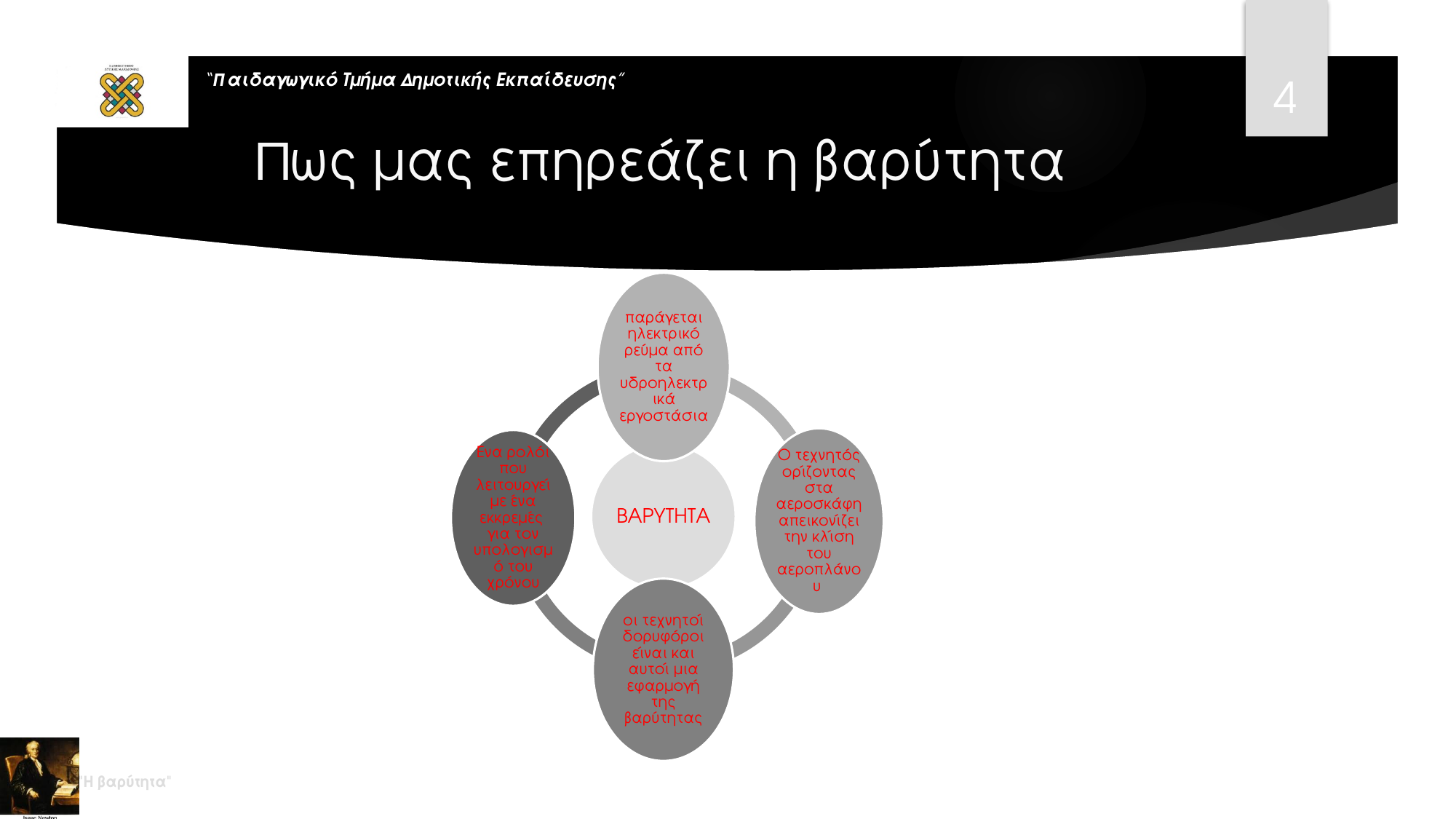

4
# Πως μας επηρεάζει η βαρύτητα
ΒΑΡΥΤΗΤΑ
παράγεται ηλεκτρικό ρεύμα από τα υδροηλεκτρικά εργοστάσια
Ο τεχνητός ορίζοντας στα αεροσκάφη απεικονίζει την κλίση του αεροπλάνου
οι τεχνητοί δορυφόροι είναι και αυτοί μια εφαρμογή της βαρύτητας
Ένα ρολόι που λειτουργεί με ένα εκκρεμές  για τον υπολογισμό του χρόνου
"Η βαρύτητα"